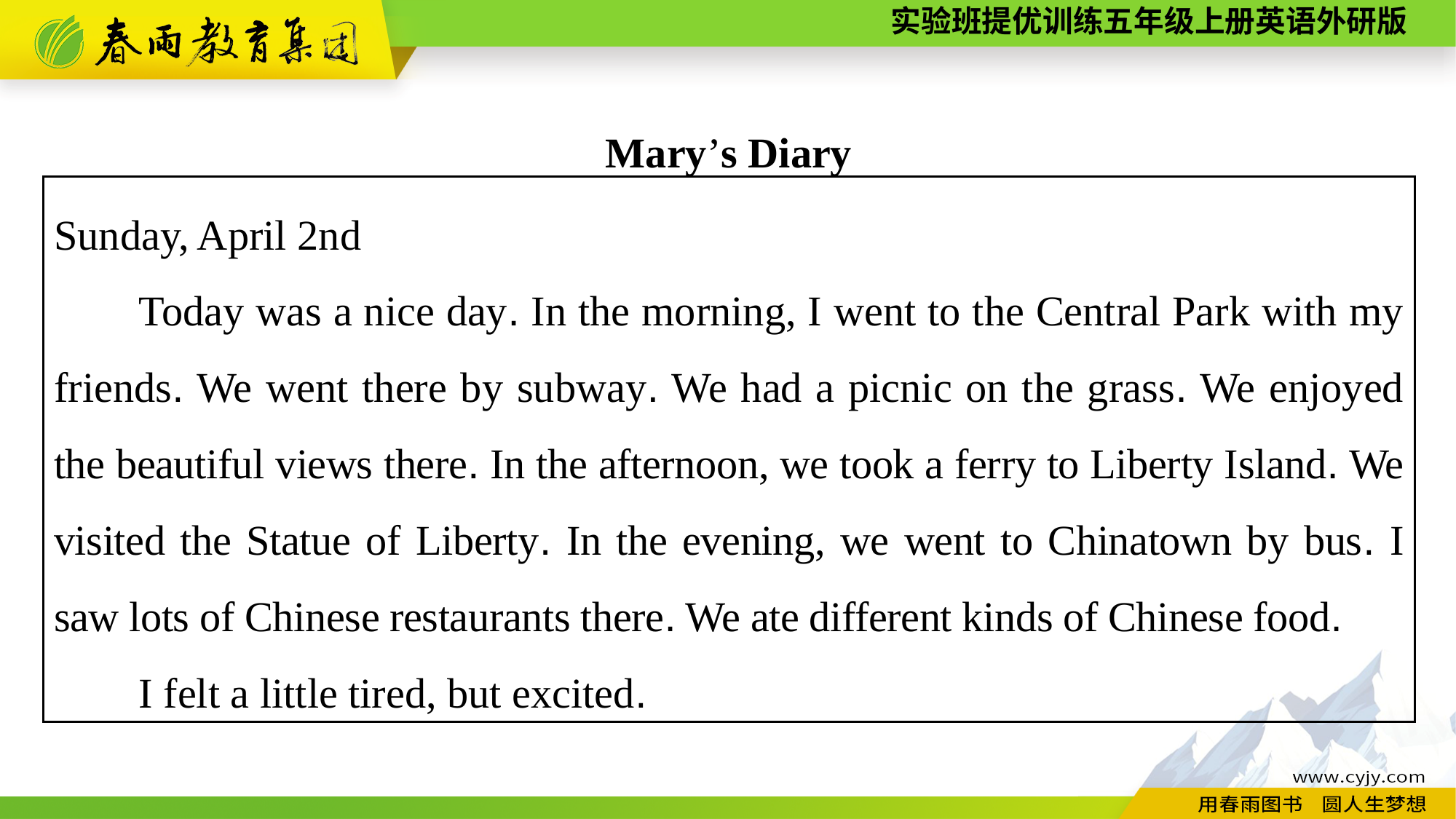

Mary’s Diary
Sunday, April 2nd
Today was a nice day. In the morning, I went to the Central Park with my friends. We went there by subway. We had a picnic on the grass. We enjoyed the beautiful views there. In the afternoon, we took a ferry to Liberty Island. We visited the Statue of Liberty. In the evening, we went to Chinatown by bus. I saw lots of Chinese restaurants there. We ate different kinds of Chinese food.
I felt a little tired, but excited.